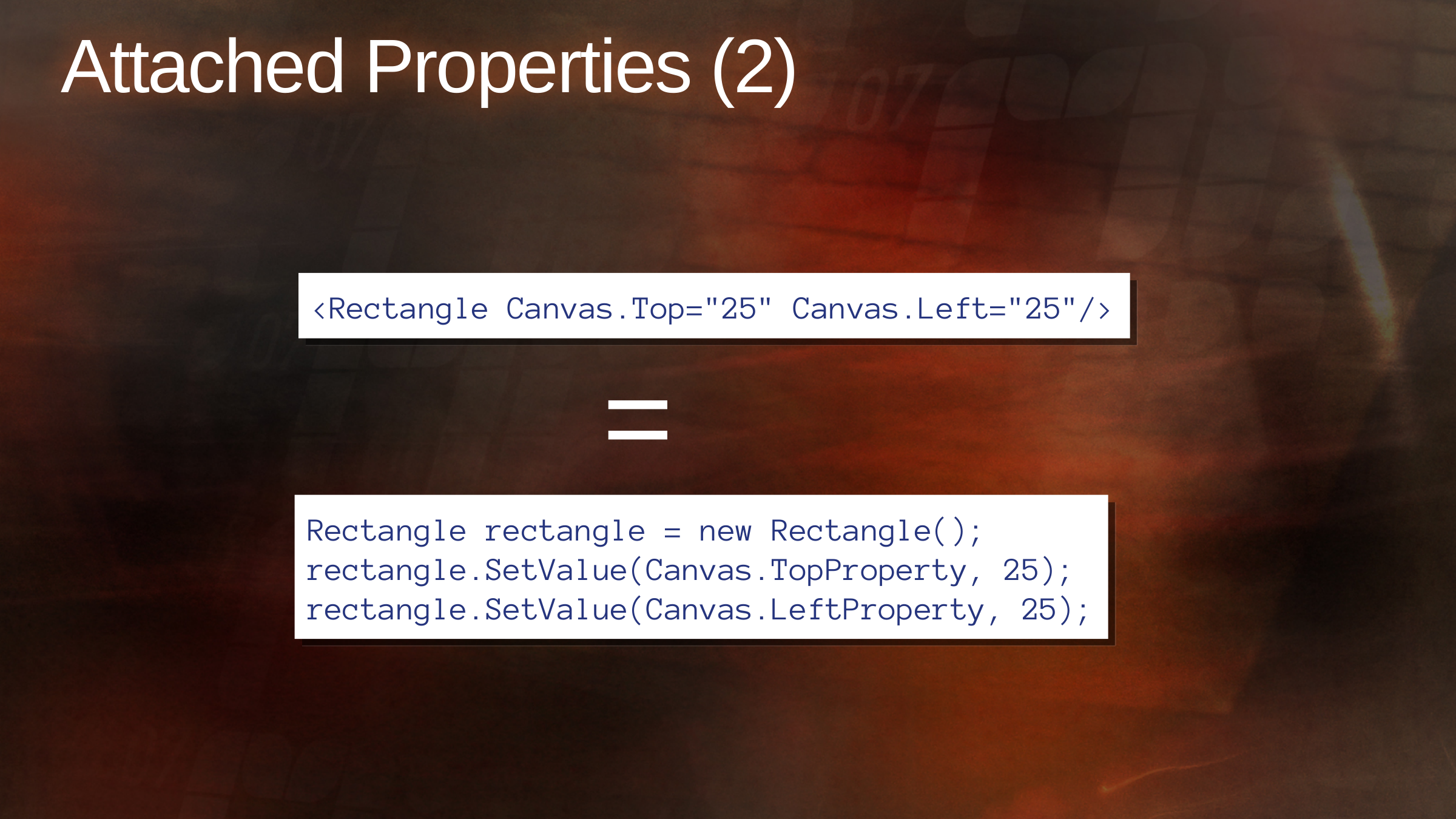

# Attached Properties (2)

<Rectangle Canvas.Top="25" Canvas.Left="25"/>
=

Rectangle rectangle = new Rectangle();
rectangle.SetValue(Canvas.TopProperty, 25);
rectangle.SetValue(Canvas.LeftProperty, 25);